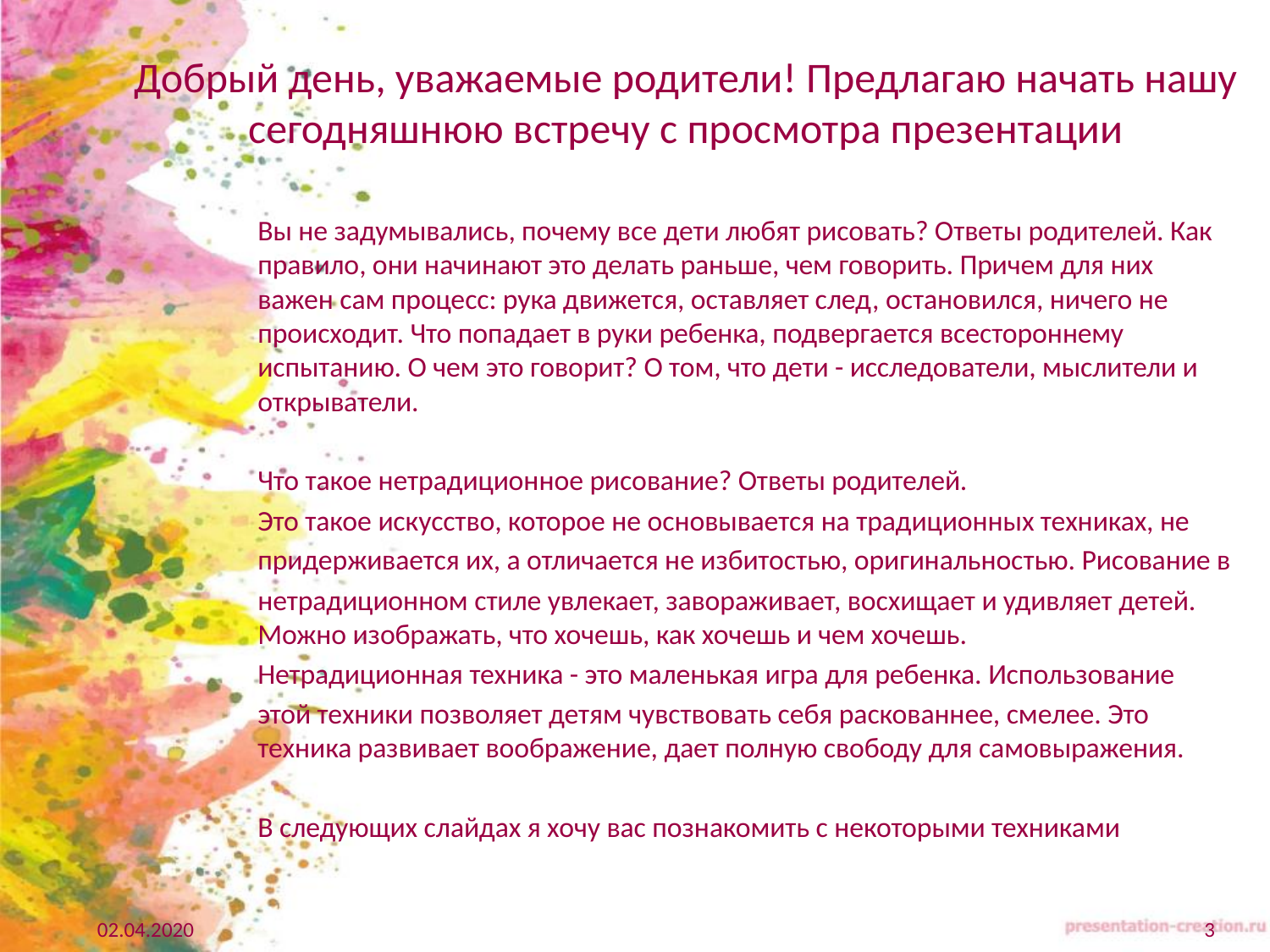

# Добрый день, уважаемые родители! Предлагаю начать нашу сегодняшнюю встречу с просмотра презентации
Вы не задумывались, почему все дети любят рисовать? Ответы родителей. Как правило, они начинают это делать раньше, чем говорить. Причем для них важен сам процесс: рука движется, оставляет след, остановился, ничего не происходит. Что попадает в руки ребенка, подвергается всестороннему испытанию. О чем это говорит? О том, что дети - исследователи, мыслители и открыватели.

Что такое нетрадиционное рисование? Ответы родителей.
Это такое искусство, которое не основывается на традиционных техниках, не
придерживается их, а отличается не избитостью, оригинальностью. Рисование в
нетрадиционном стиле увлекает, завораживает, восхищает и удивляет детей. Можно изображать, что хочешь, как хочешь и чем хочешь.
Нетрадиционная техника - это маленькая игра для ребенка. Использование
этой техники позволяет детям чувствовать себя раскованнее, смелее. Это техника развивает воображение, дает полную свободу для самовыражения.

В следующих слайдах я хочу вас познакомить с некоторыми техниками